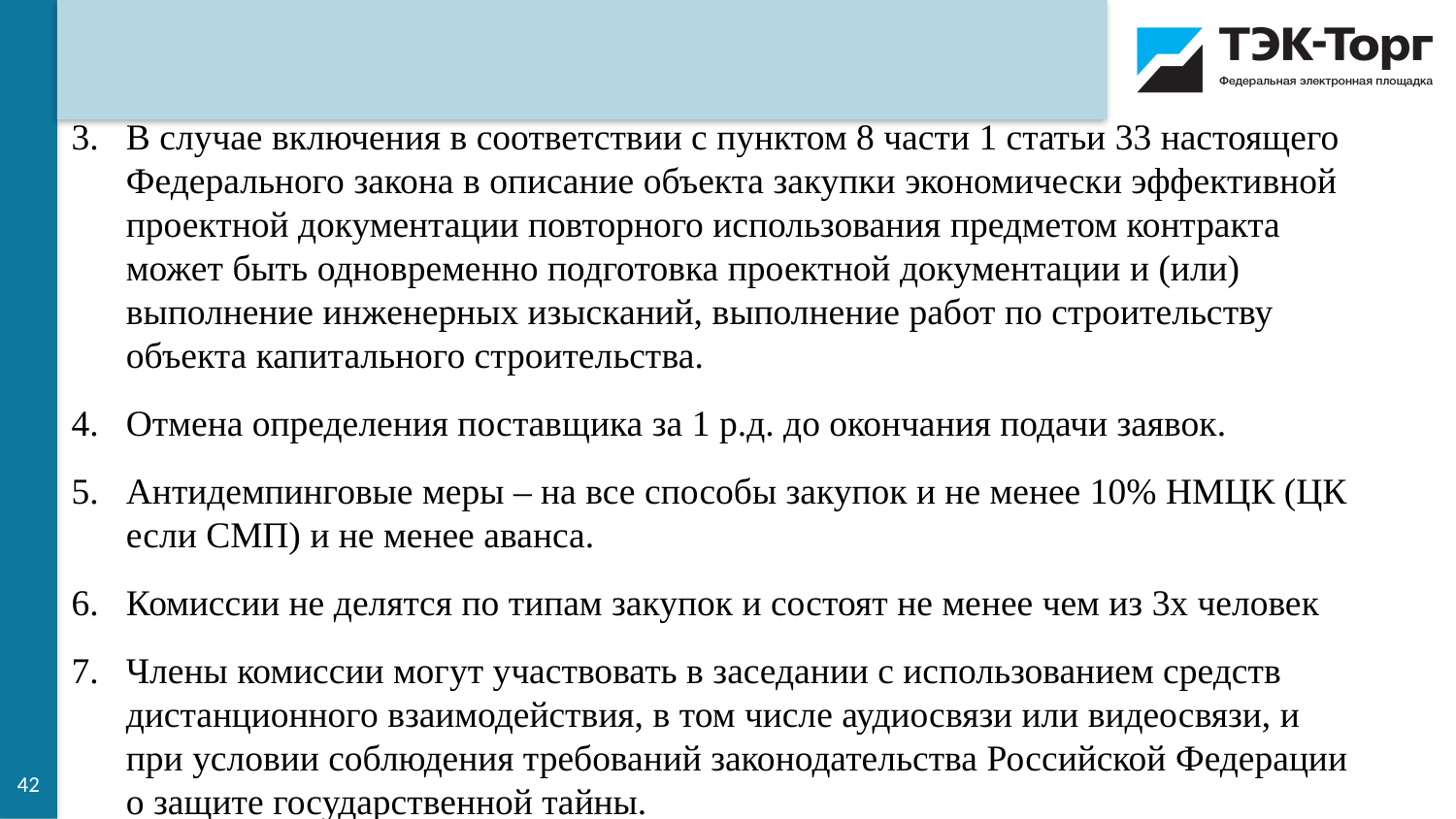

В случае включения в соответствии с пунктом 8 части 1 статьи 33 настоящего Федерального закона в описание объекта закупки экономически эффективной проектной документации повторного использования предметом контракта может быть одновременно подготовка проектной документации и (или) выполнение инженерных изысканий, выполнение работ по строительству объекта капитального строительства.
Отмена определения поставщика за 1 р.д. до окончания подачи заявок.
Антидемпинговые меры – на все способы закупок и не менее 10% НМЦК (ЦК если СМП) и не менее аванса.
Комиссии не делятся по типам закупок и состоят не менее чем из 3х человек
Члены комиссии могут участвовать в заседании с использованием средств дистанционного взаимодействия, в том числе аудиосвязи или видеосвязи, и при условии соблюдения требований законодательства Российской Федерации о защите государственной тайны.
42